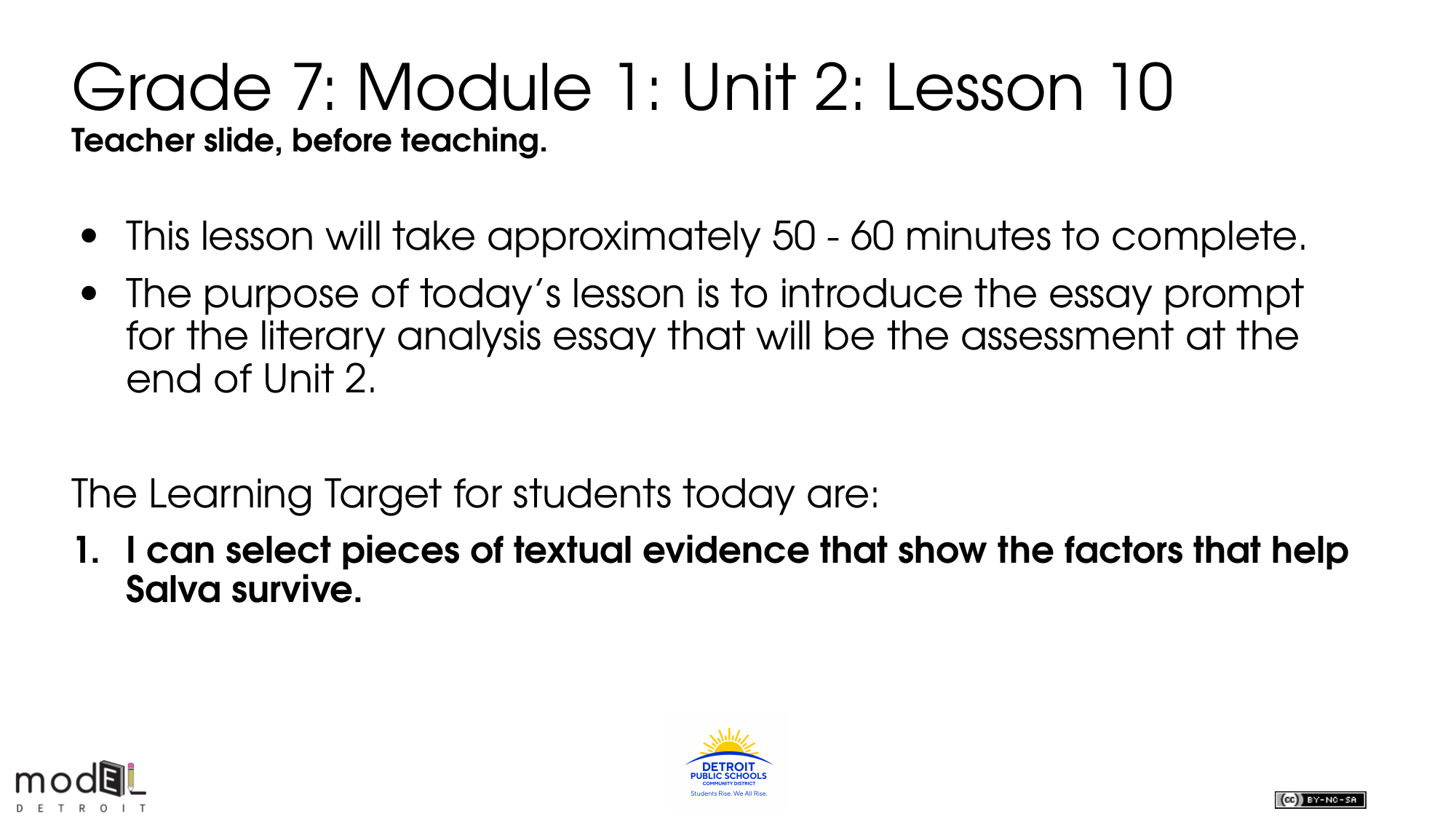

# Grade 7: Module 1: Unit 2: Lesson 10
Teacher slide, before teaching.
This lesson will take approximately 50 - 60 minutes to complete.
The purpose of today’s lesson is to introduce the essay prompt for the literary analysis essay that will be the assessment at the end of Unit 2.

The Learning Target for students today are:
I can select pieces of textual evidence that show the factors that help Salva survive.